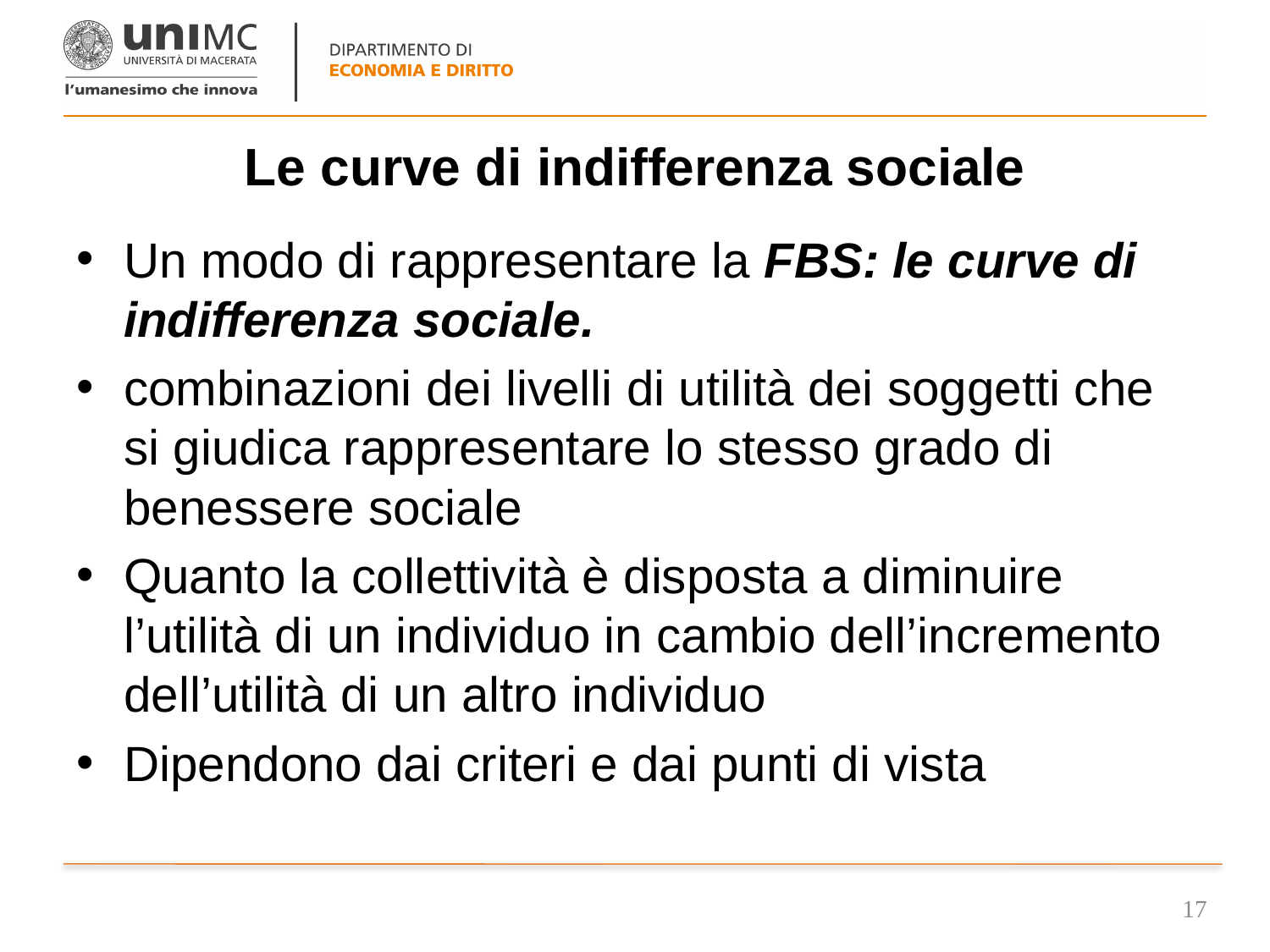

# Le curve di indifferenza sociale
Un modo di rappresentare la FBS: le curve di indifferenza sociale.
combinazioni dei livelli di utilità dei soggetti che si giudica rappresentare lo stesso grado di benessere sociale
Quanto la collettività è disposta a diminuire l’utilità di un individuo in cambio dell’incremento dell’utilità di un altro individuo
Dipendono dai criteri e dai punti di vista
17